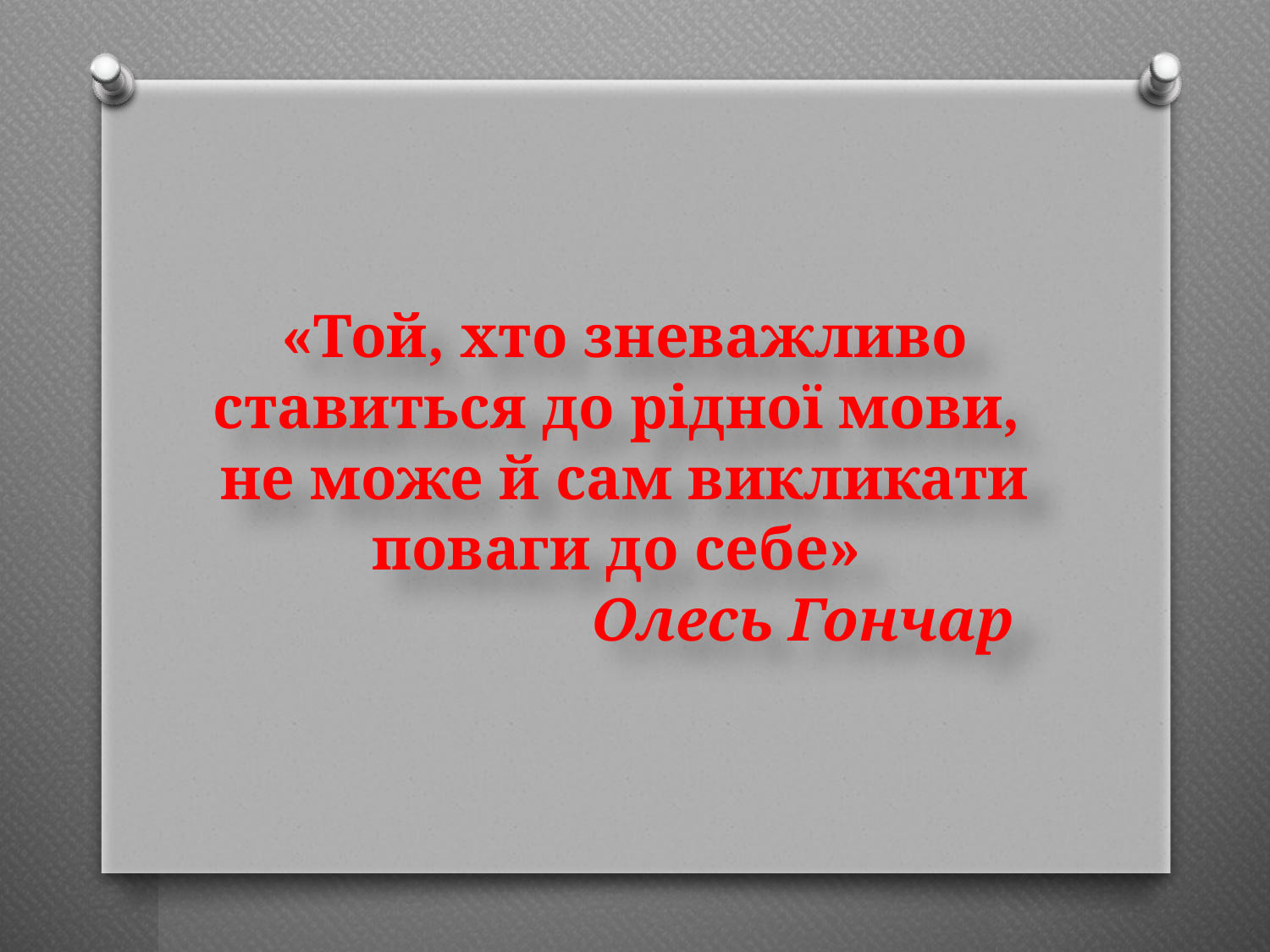

# «Той, хто зневажливо ставиться до рідної мови, не може й сам викликати поваги до себе» Олесь Гончар